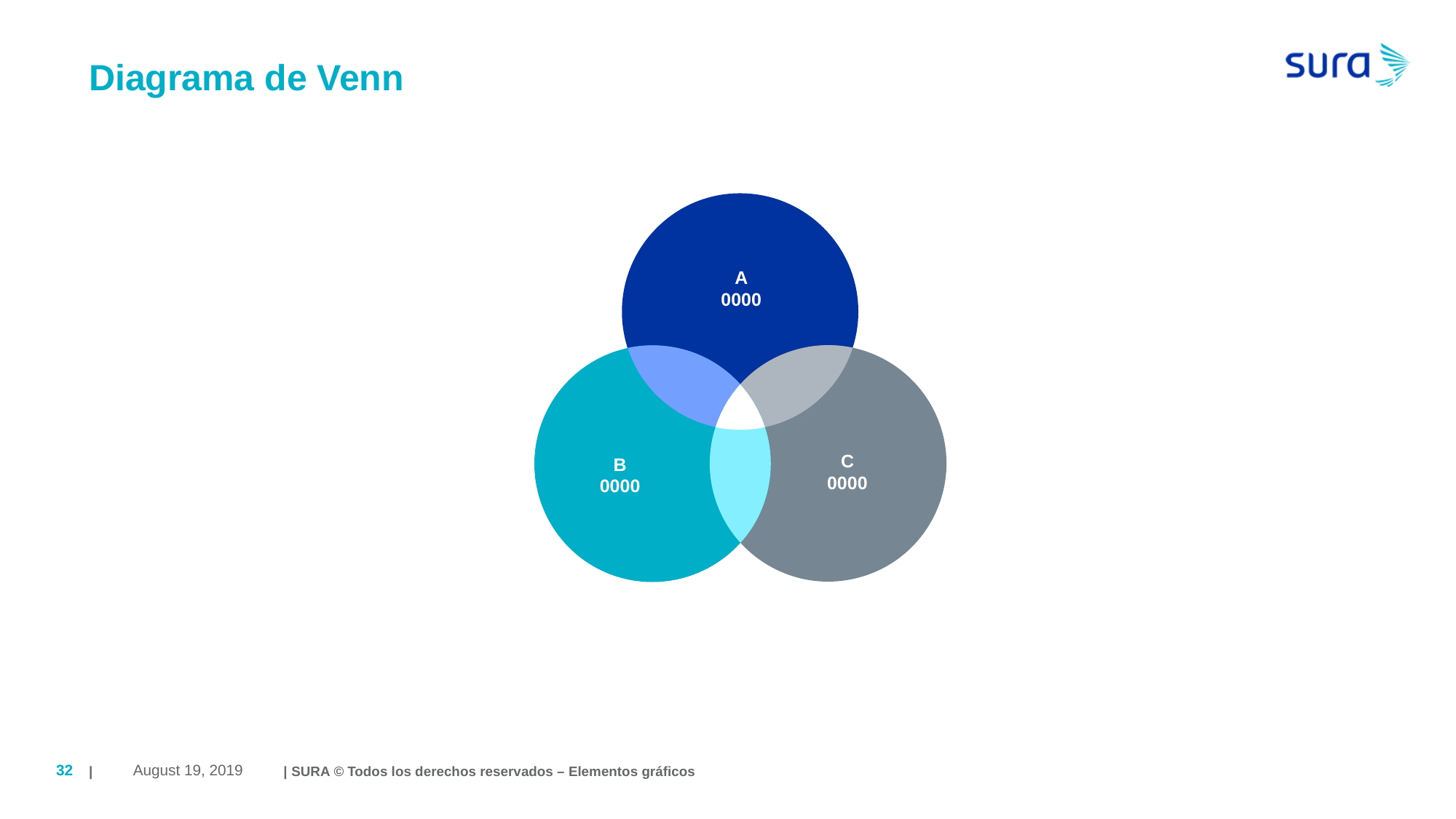

# Diagrama de Venn

A
0000

C
0000
B
0000
|                                                  | SURA © Todos los derechos reservados – Elementos gráficos
32
August 19, 2019